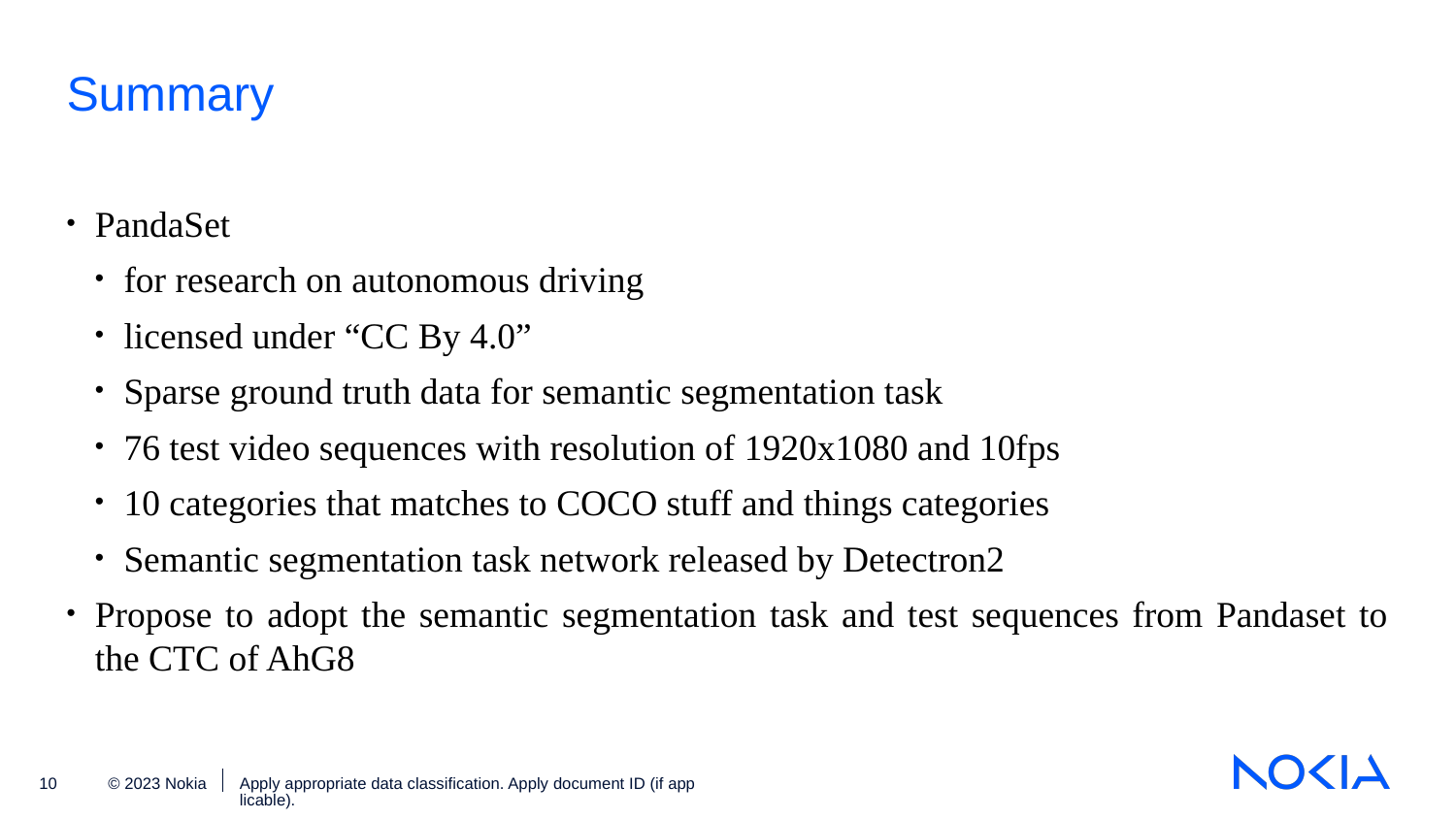

Summary

PandaSet
for research on autonomous driving
licensed under “CC By 4.0”
Sparse ground truth data for semantic segmentation task
76 test video sequences with resolution of 1920x1080 and 10fps
10 categories that matches to COCO stuff and things categories
Semantic segmentation task network released by Detectron2
Propose to adopt the semantic segmentation task and test sequences from Pandaset to the CTC of AhG8

Apply appropriate data classification. Apply document ID (if applicable).